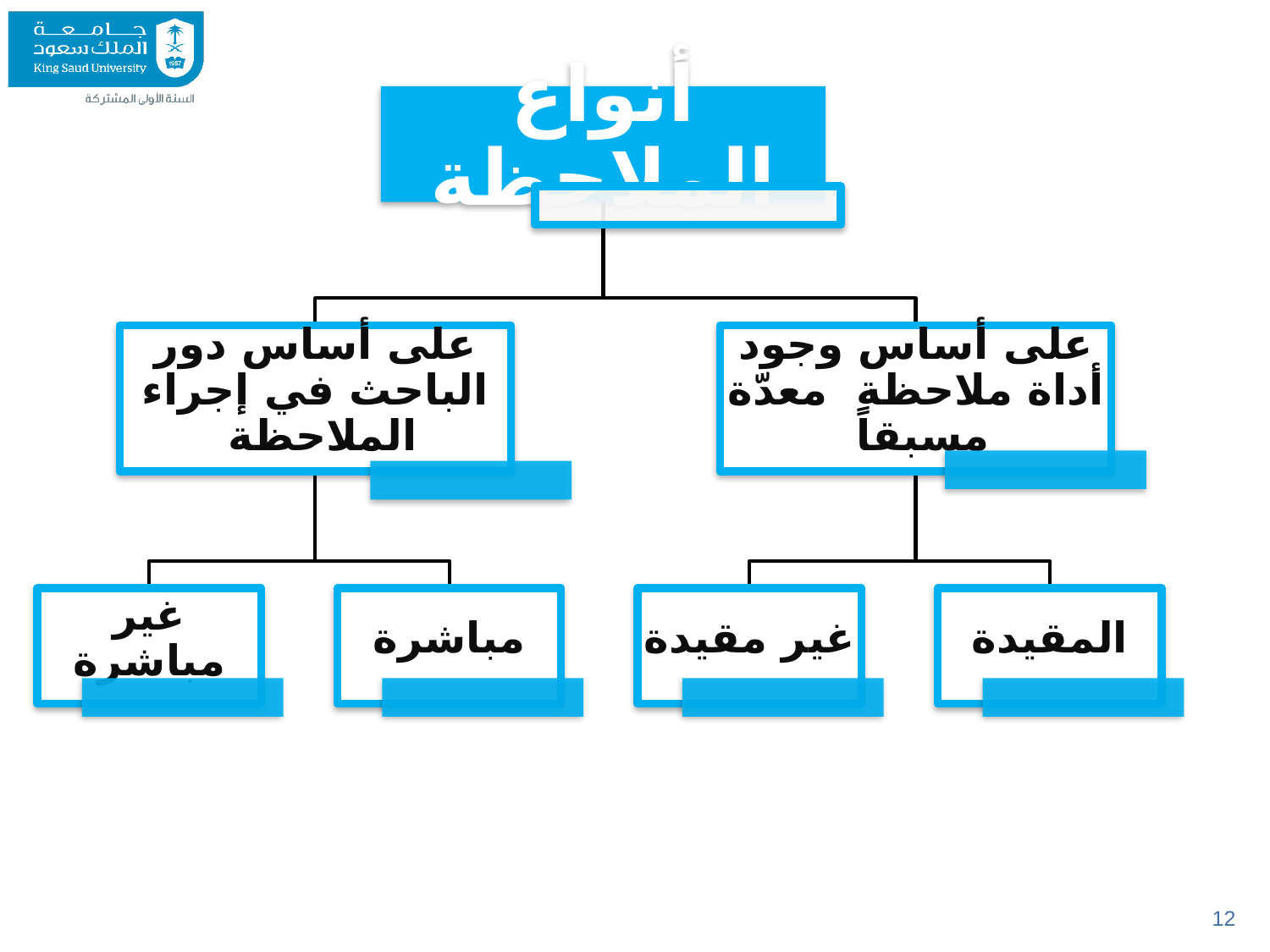

أنواع الملاحظة

على أساس دور الباحث في إجراء الملاحظة

غير مباشرة

مباشرة

على أساس وجود أداة ملاحظة  معدّة مسبقاً

غير مقيدة

المقيدة

12